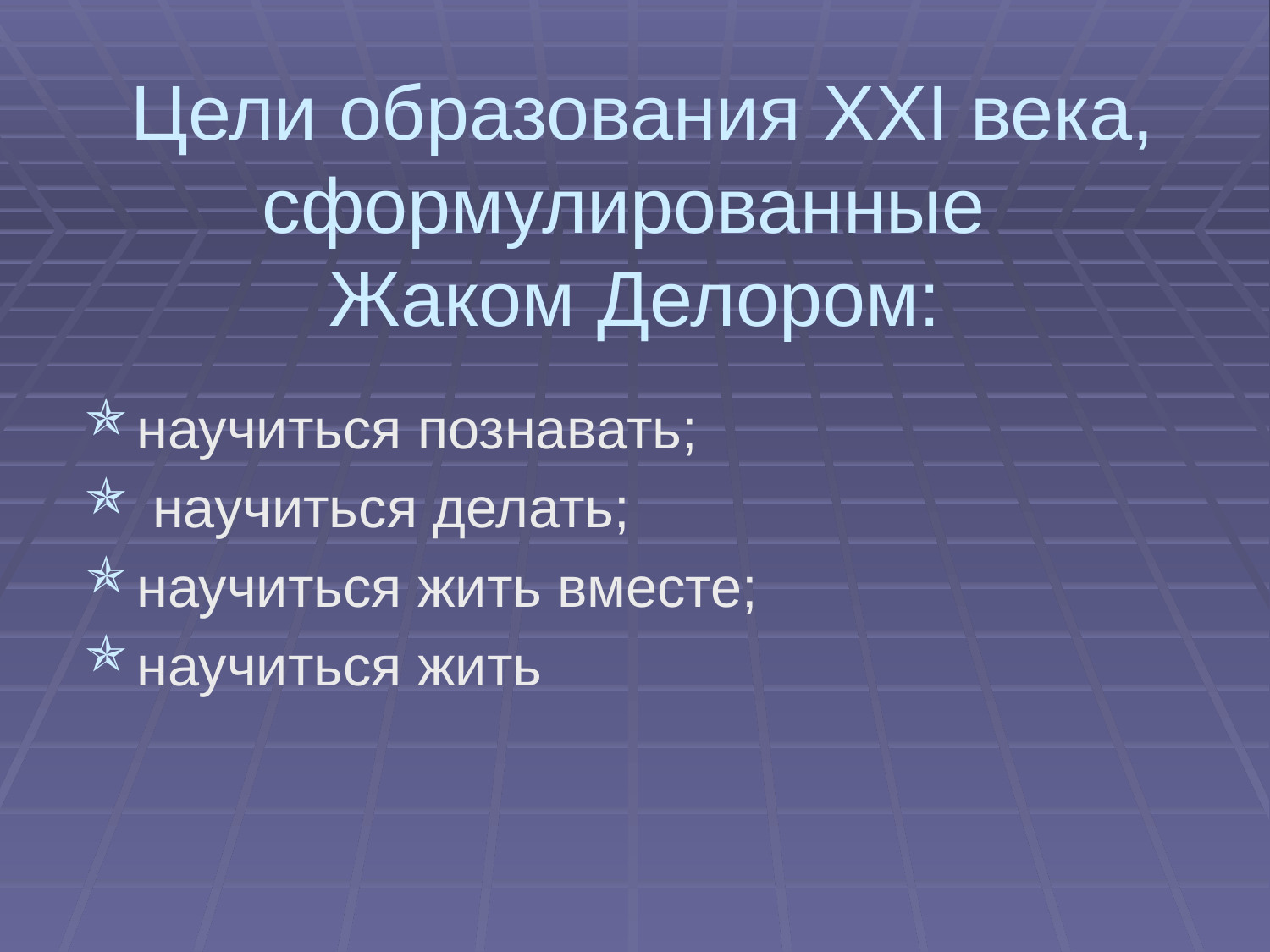

Цели образования XXI века, сформулированные
Жаком Делором:
научиться познавать;
 научиться делать;
научиться жить вместе;
научиться жить